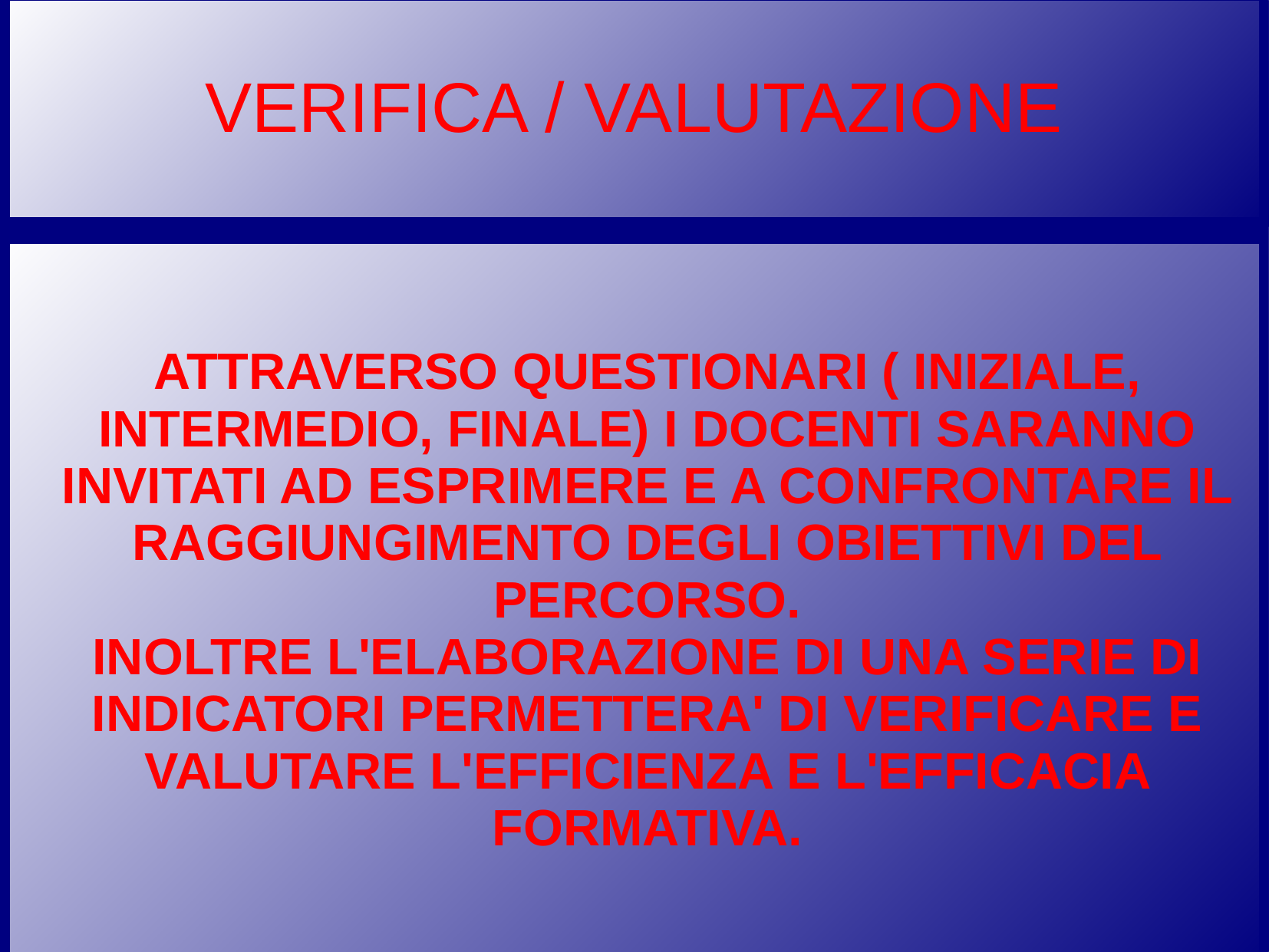

# VERIFICA / VALUTAZIONE
ATTRAVERSO QUESTIONARI ( INIZIALE, INTERMEDIO, FINALE) I DOCENTI SARANNO INVITATI AD ESPRIMERE E A CONFRONTARE IL RAGGIUNGIMENTO DEGLI OBIETTIVI DEL PERCORSO.
INOLTRE L'ELABORAZIONE DI UNA SERIE DI INDICATORI PERMETTERA' DI VERIFICARE E VALUTARE L'EFFICIENZA E L'EFFICACIA FORMATIVA.